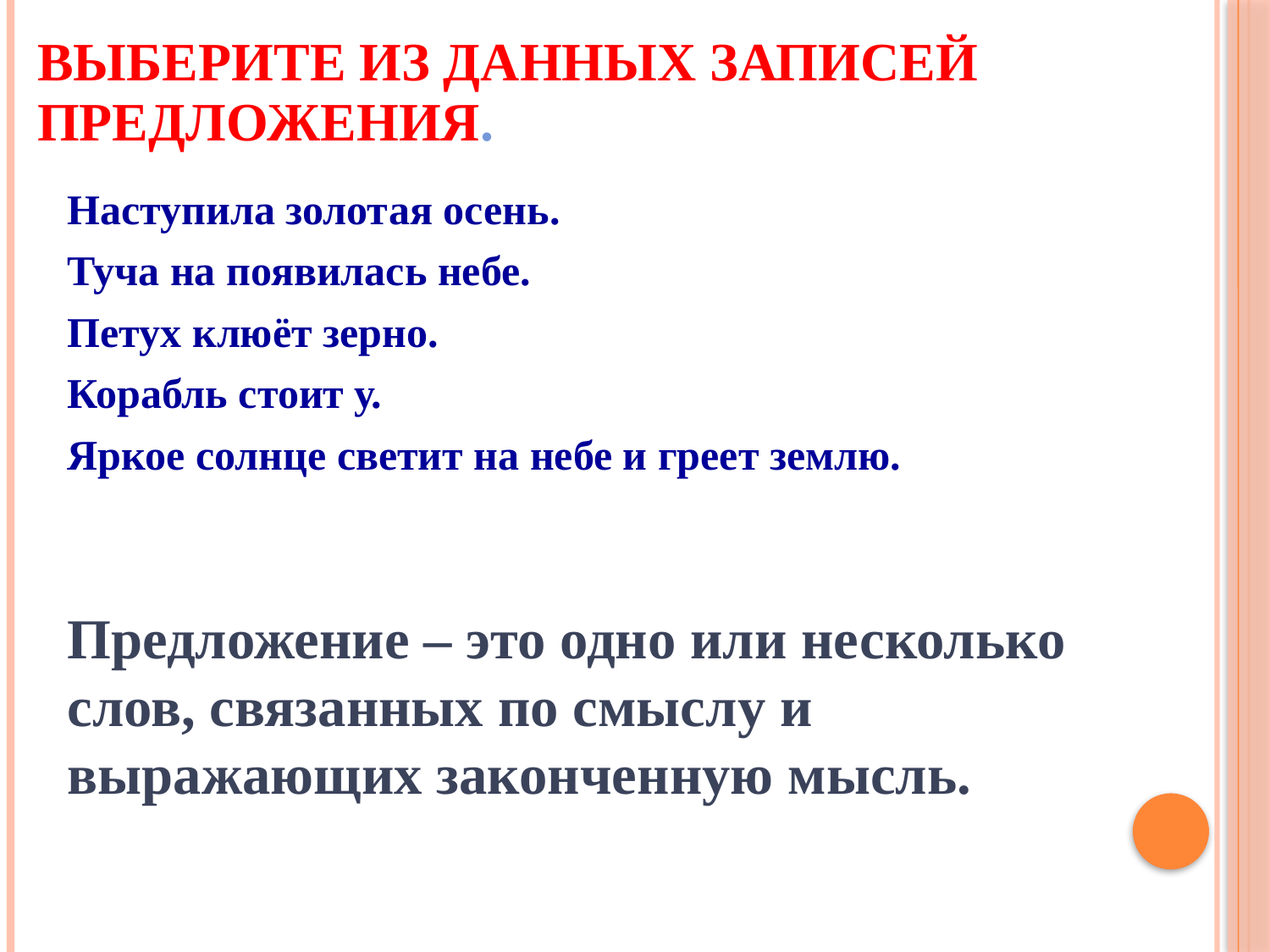

# Выберите из данных записей предложения.
Наступила золотая осень.
Туча на появилась небе.
Петух клюёт зерно.
Корабль стоит у.
Яркое солнце светит на небе и греет землю.

Предложение – это одно или несколько слов, связанных по смыслу и выражающих законченную мысль.